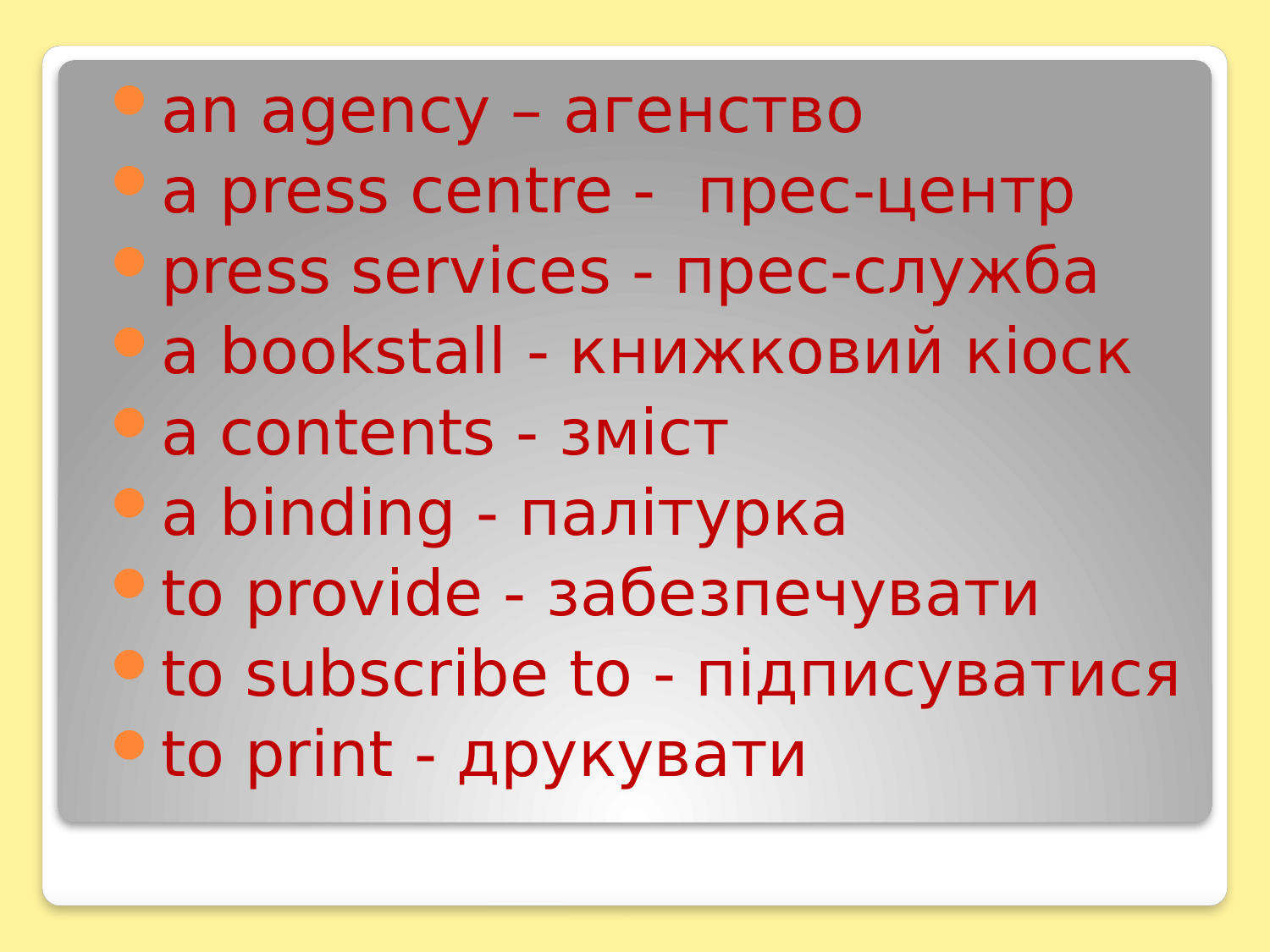

an agency – агенство
a press centre -  прес-центр
press services - прес-служба
a bookstall - книжковий кіоск
a contents - зміст
a binding - палітурка
to provide - забезпечувати
to subscribe to - підписуватися
to print - друкувати